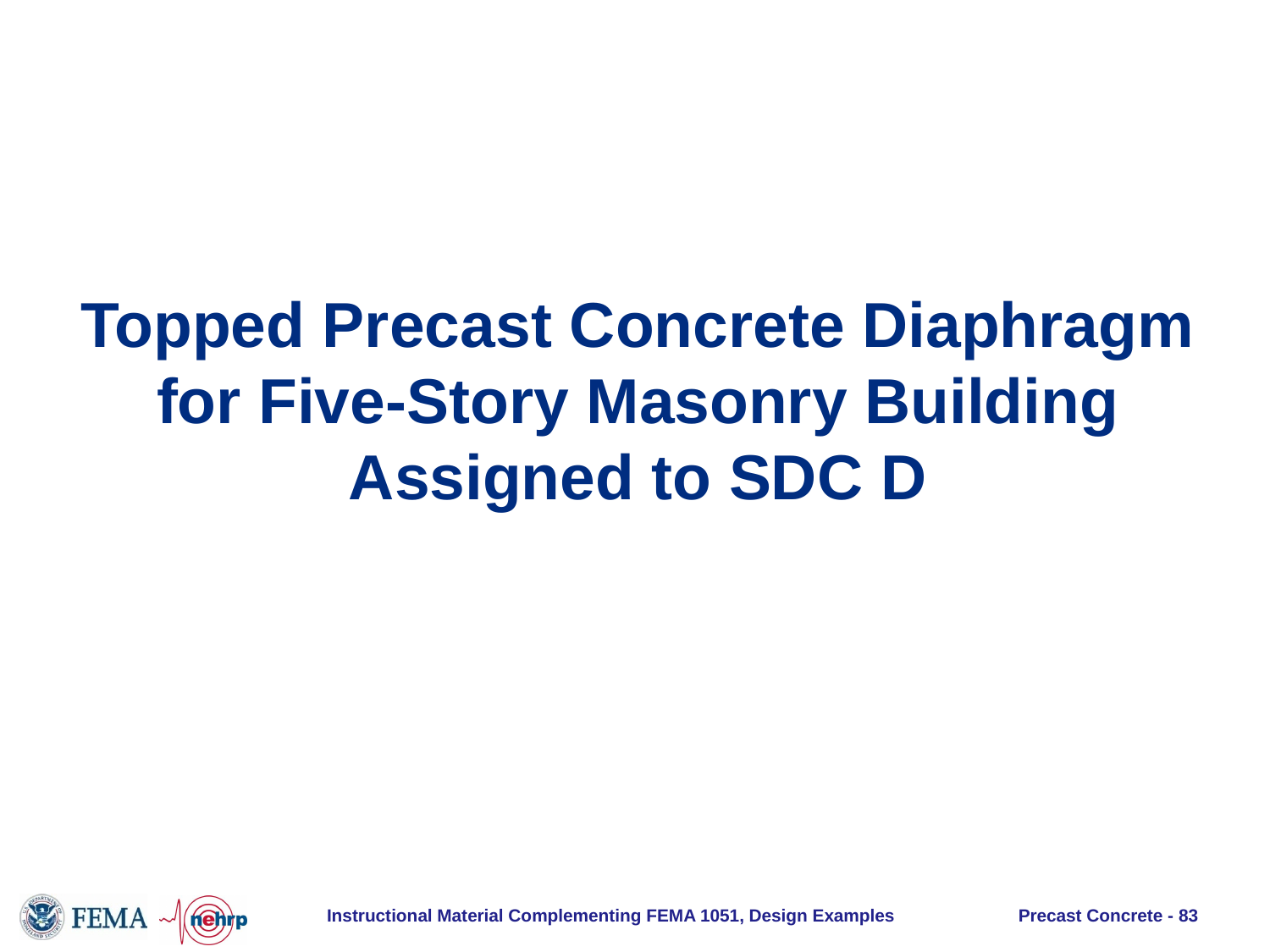

# Topped Precast Concrete Diaphragm for Five-Story Masonry Building Assigned to SDC D